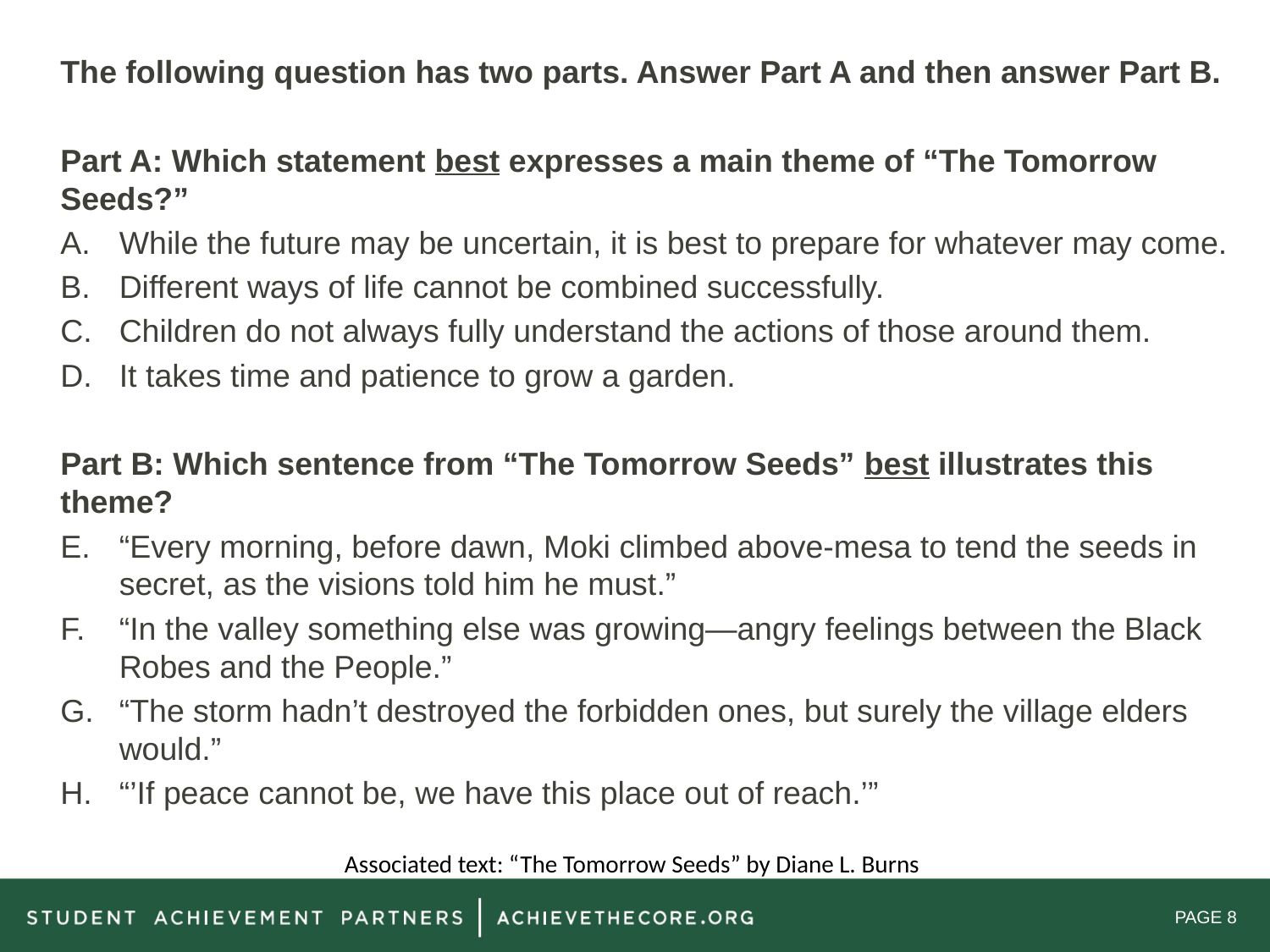

The following question has two parts. Answer Part A and then answer Part B.

Part A: Which statement best expresses a main theme of “The Tomorrow Seeds?”
While the future may be uncertain, it is best to prepare for whatever may come.
Different ways of life cannot be combined successfully.
Children do not always fully understand the actions of those around them.
It takes time and patience to grow a garden.

Part B: Which sentence from “The Tomorrow Seeds” best illustrates this theme?
“Every morning, before dawn, Moki climbed above-mesa to tend the seeds in secret, as the visions told him he must.”
“In the valley something else was growing—angry feelings between the Black Robes and the People.”
“The storm hadn’t destroyed the forbidden ones, but surely the village elders would.”
“’If peace cannot be, we have this place out of reach.’”

Associated text: “The Tomorrow Seeds” by Diane L. Burns